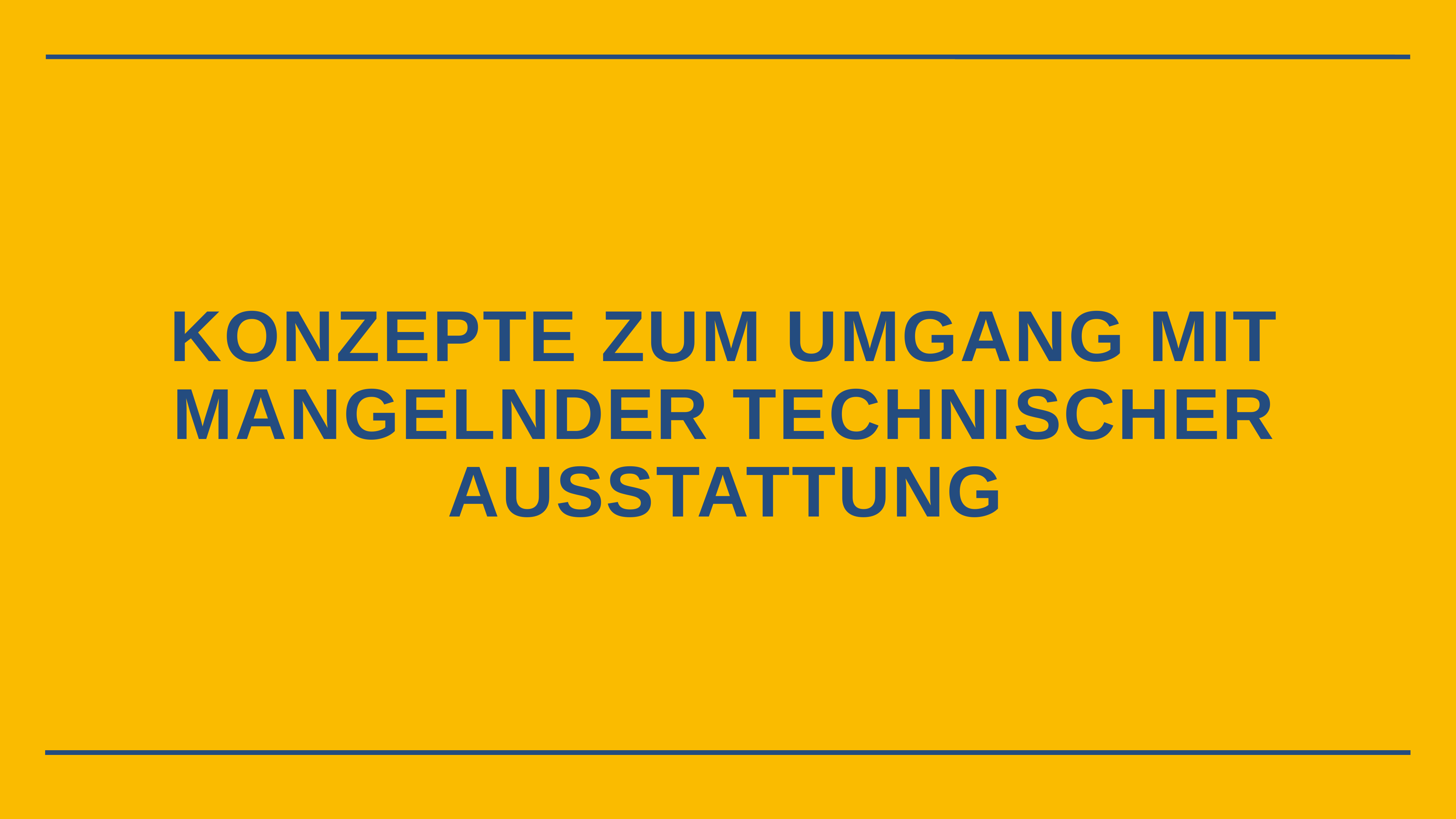

Konzepte zum Umgang mit mangelnder Technischer Ausstattung